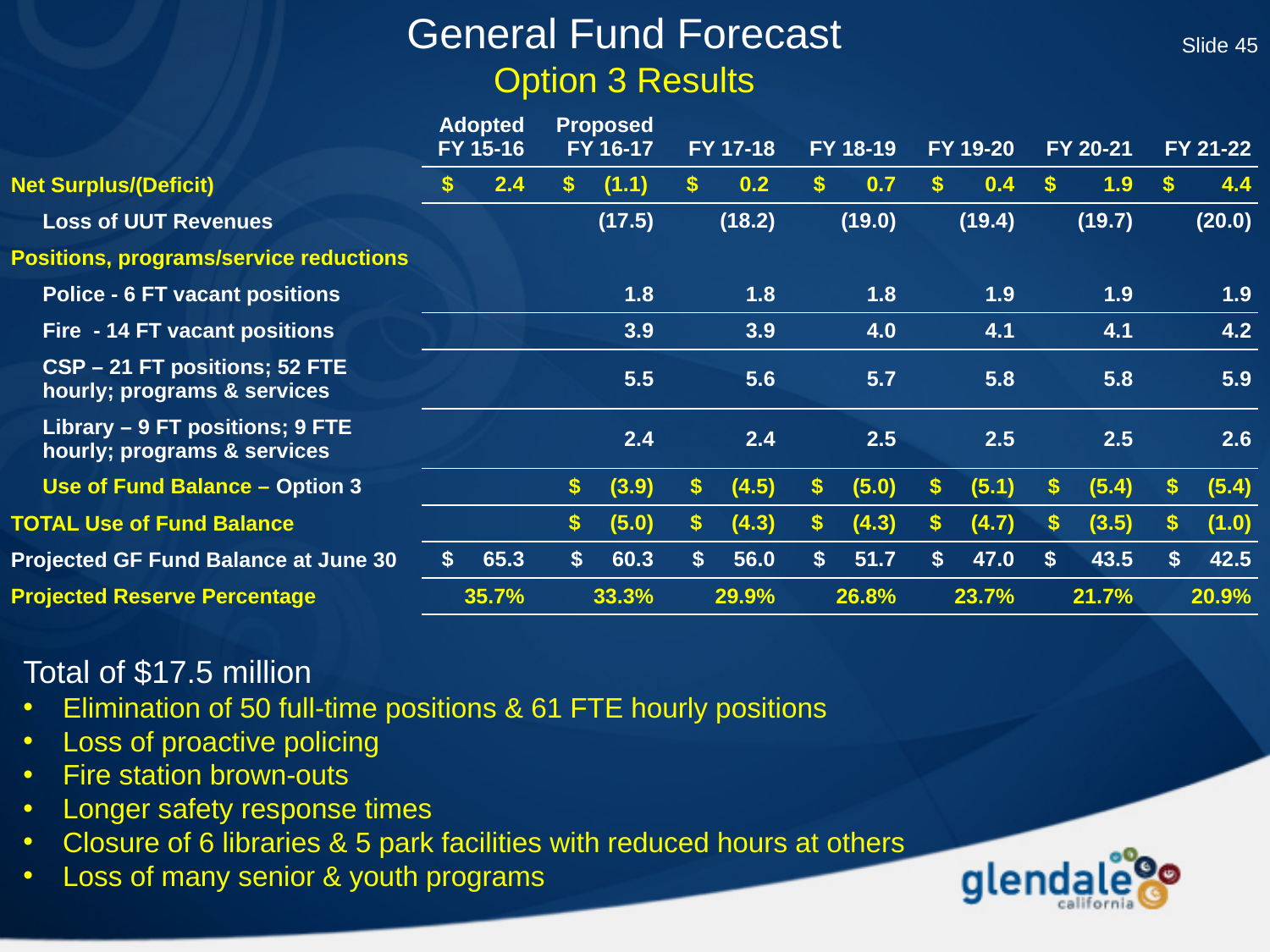

Slide 45
# General Fund Forecast Option 3 Results
|  | Adopted FY 15-16 | Proposed FY 16-17 | FY 17-18 | FY 18-19 | FY 19-20 | FY 20-21 | FY 21-22 |
| --- | --- | --- | --- | --- | --- | --- | --- |
| Net Surplus/(Deficit) | $ 2.4 | $ (1.1) | $ 0.2 | $ 0.7 | $ 0.4 | $ 1.9 | $ 4.4 |
| Loss of UUT Revenues |  | (17.5) | (18.2) | (19.0) | (19.4) | (19.7) | (20.0) |
| Positions, programs/service reductions |  |  |  |  |  |  |  |
| Police - 6 FT vacant positions |  | 1.8 | 1.8 | 1.8 | 1.9 | 1.9 | 1.9 |
| Fire - 14 FT vacant positions |  | 3.9 | 3.9 | 4.0 | 4.1 | 4.1 | 4.2 |
| CSP – 21 FT positions; 52 FTE hourly; programs & services |  | 5.5 | 5.6 | 5.7 | 5.8 | 5.8 | 5.9 |
| Library – 9 FT positions; 9 FTE hourly; programs & services |  | 2.4 | 2.4 | 2.5 | 2.5 | 2.5 | 2.6 |
| Use of Fund Balance – Option 3 |  | $ (3.9) | $ (4.5) | $ (5.0) | $ (5.1) | $ (5.4) | $ (5.4) |
| TOTAL Use of Fund Balance |  | $ (5.0) | $ (4.3) | $ (4.3) | $ (4.7) | $ (3.5) | $ (1.0) |
| Projected GF Fund Balance at June 30 | $ 65.3 | $ 60.3 | $ 56.0 | $ 51.7 | $ 47.0 | $ 43.5 | $ 42.5 |
| Projected Reserve Percentage | 35.7% | 33.3% | 29.9% | 26.8% | 23.7% | 21.7% | 20.9% |
Total of $17.5 million
Elimination of 50 full-time positions & 61 FTE hourly positions
Loss of proactive policing
Fire station brown-outs
Longer safety response times
Closure of 6 libraries & 5 park facilities with reduced hours at others
Loss of many senior & youth programs